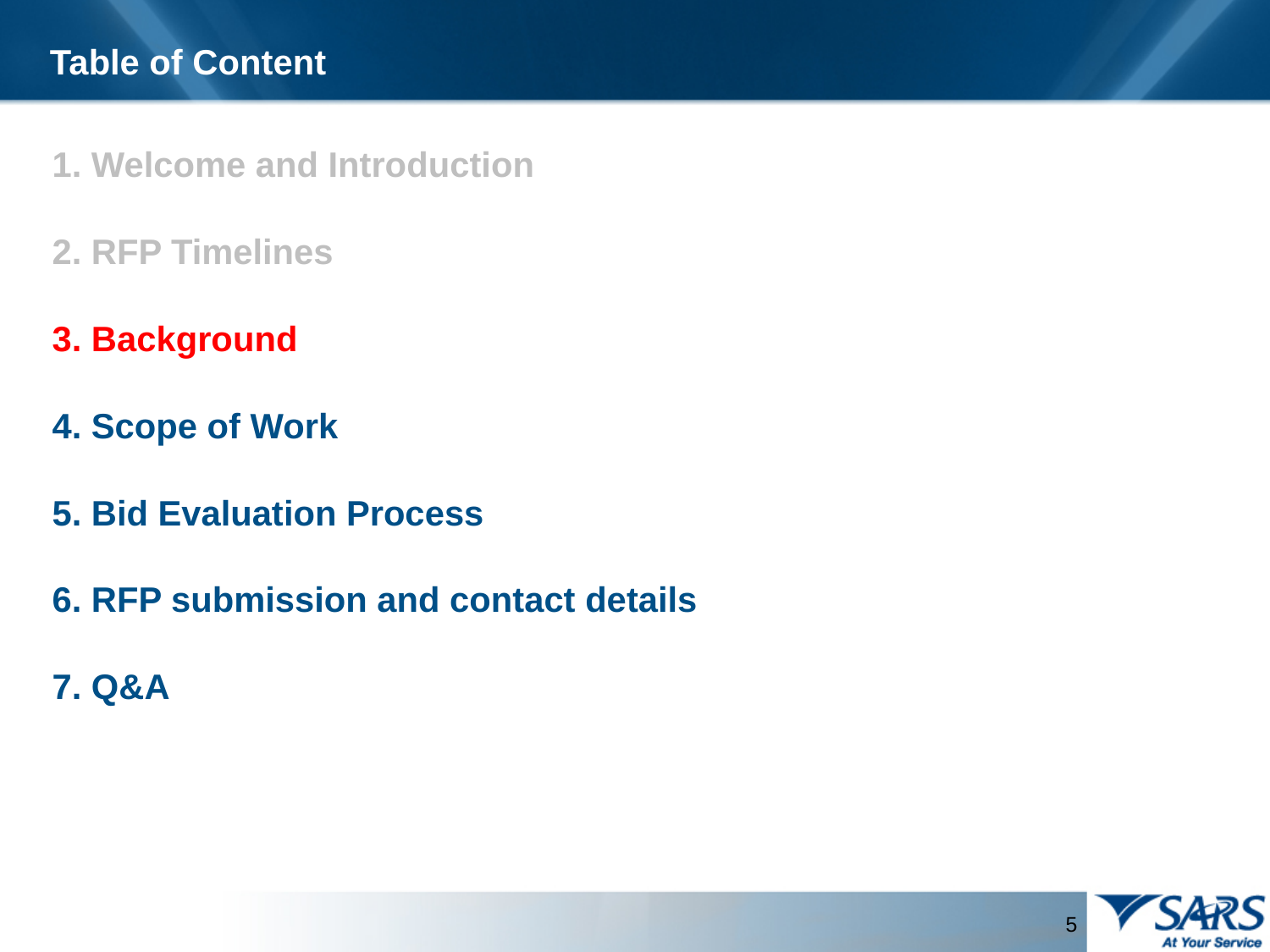

Table of Content
1. Welcome and Introduction
2. RFP Timelines
3. Background
4. Scope of Work
5. Bid Evaluation Process
6. RFP submission and contact details
7. Q&A

5